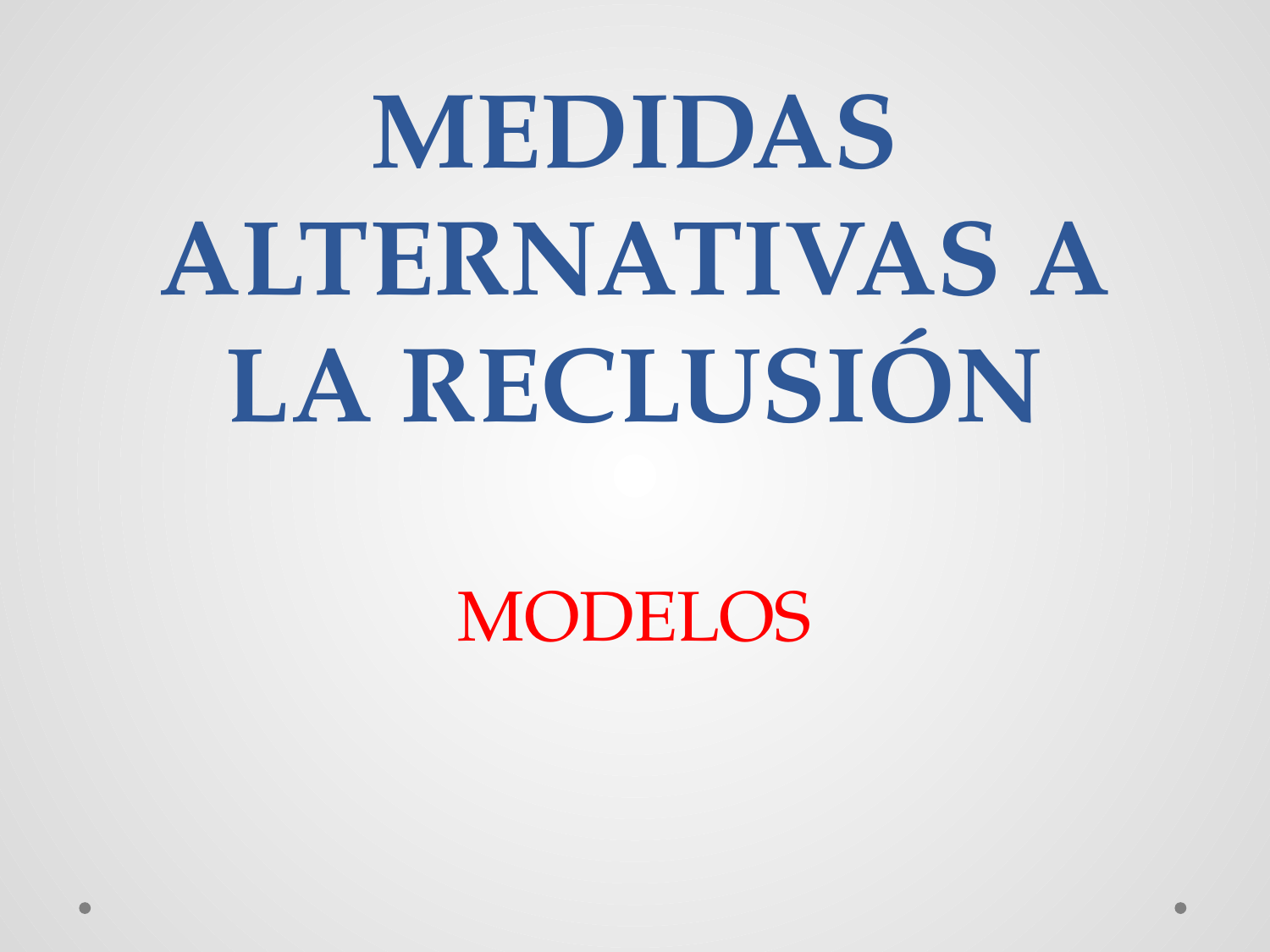

# MEDIDAS ALTERNATIVAS A LA RECLUSIÓN MODELOS